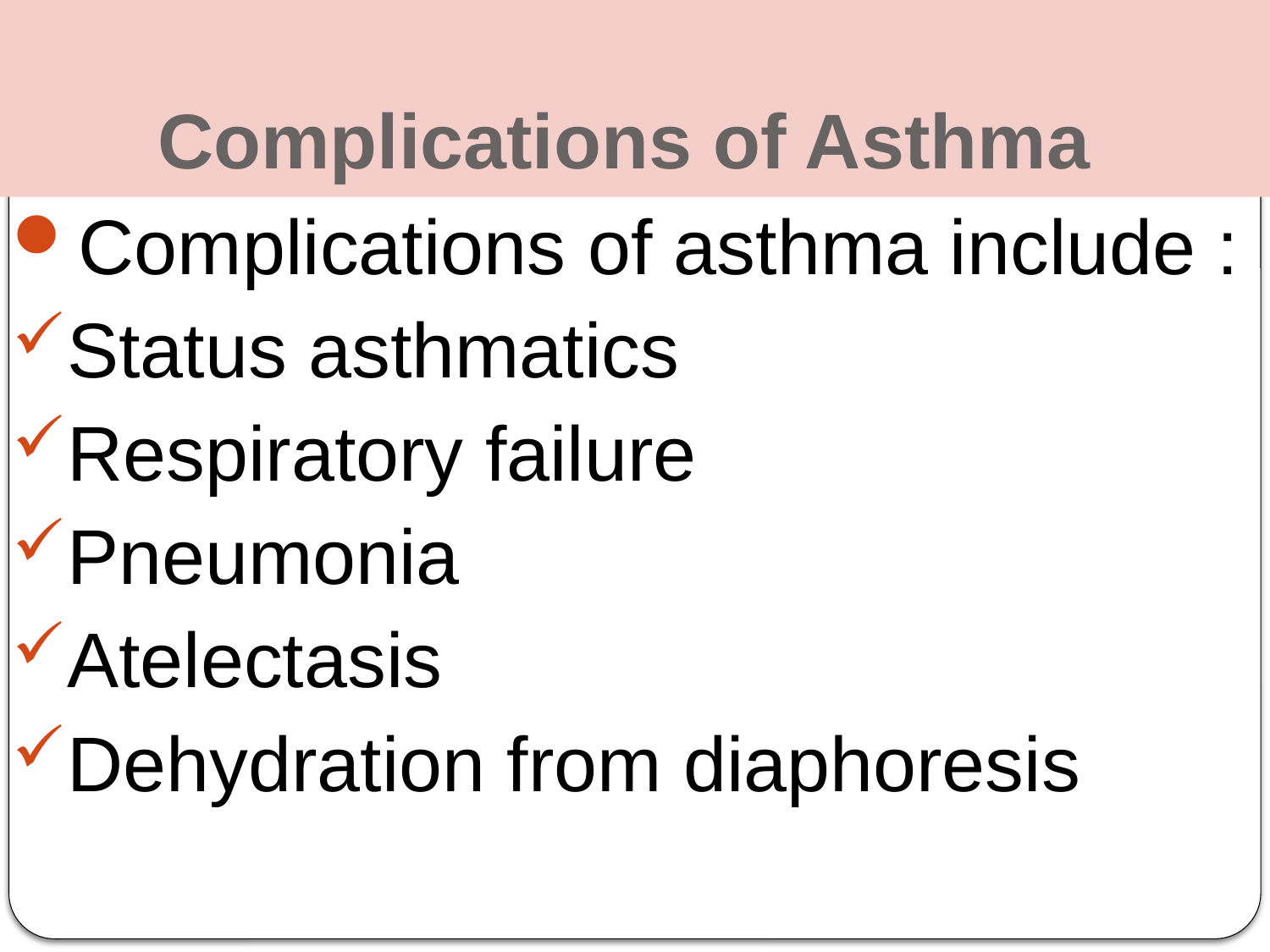

# Complications of Asthma
Complications of asthma include :
Status asthmatics
Respiratory failure
Pneumonia
Atelectasis
Dehydration from diaphoresis